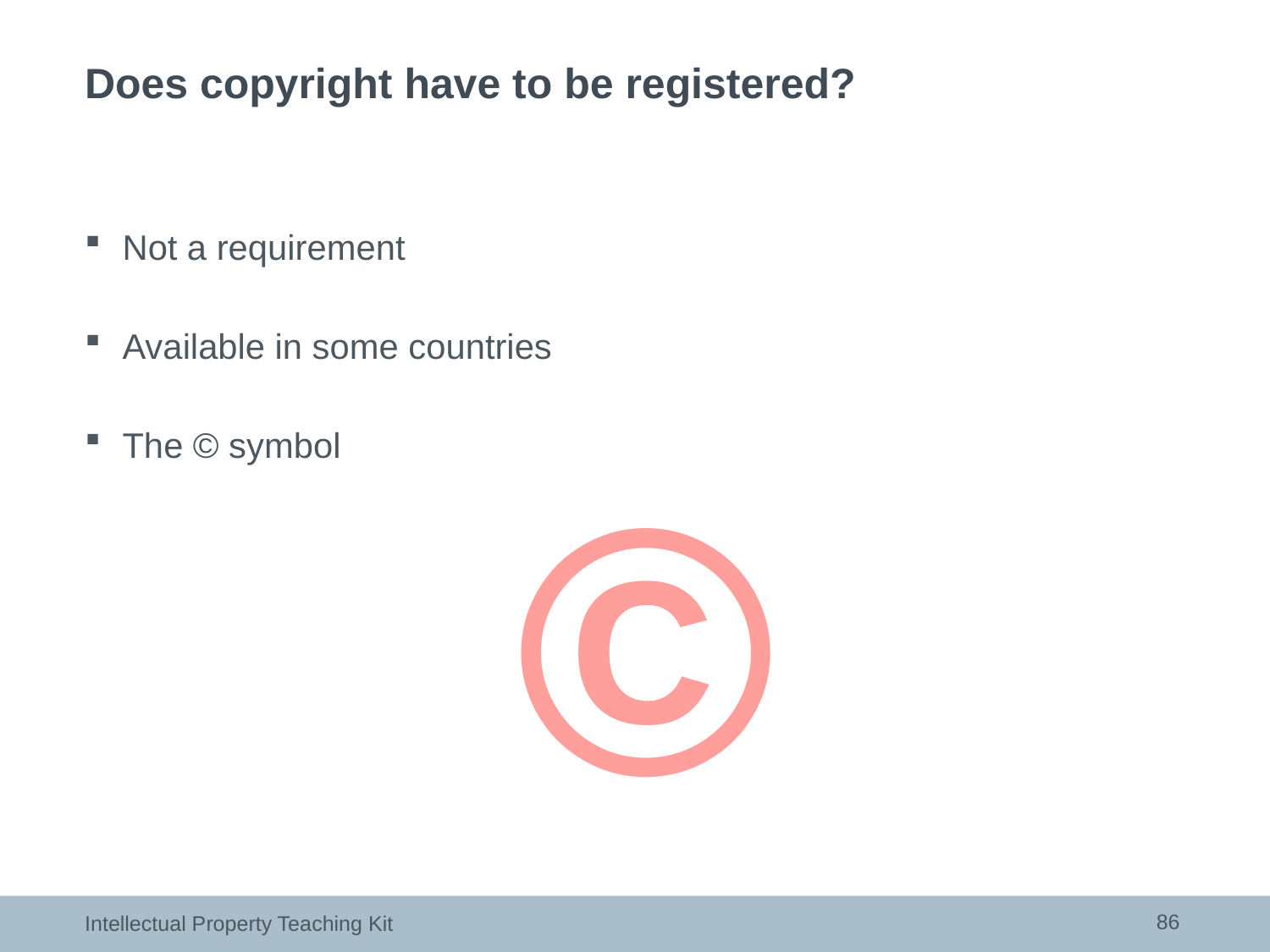

# Does copyright have to be registered?
Not a requirement

Available in some countries

The © symbol
©
86
Intellectual Property Teaching Kit